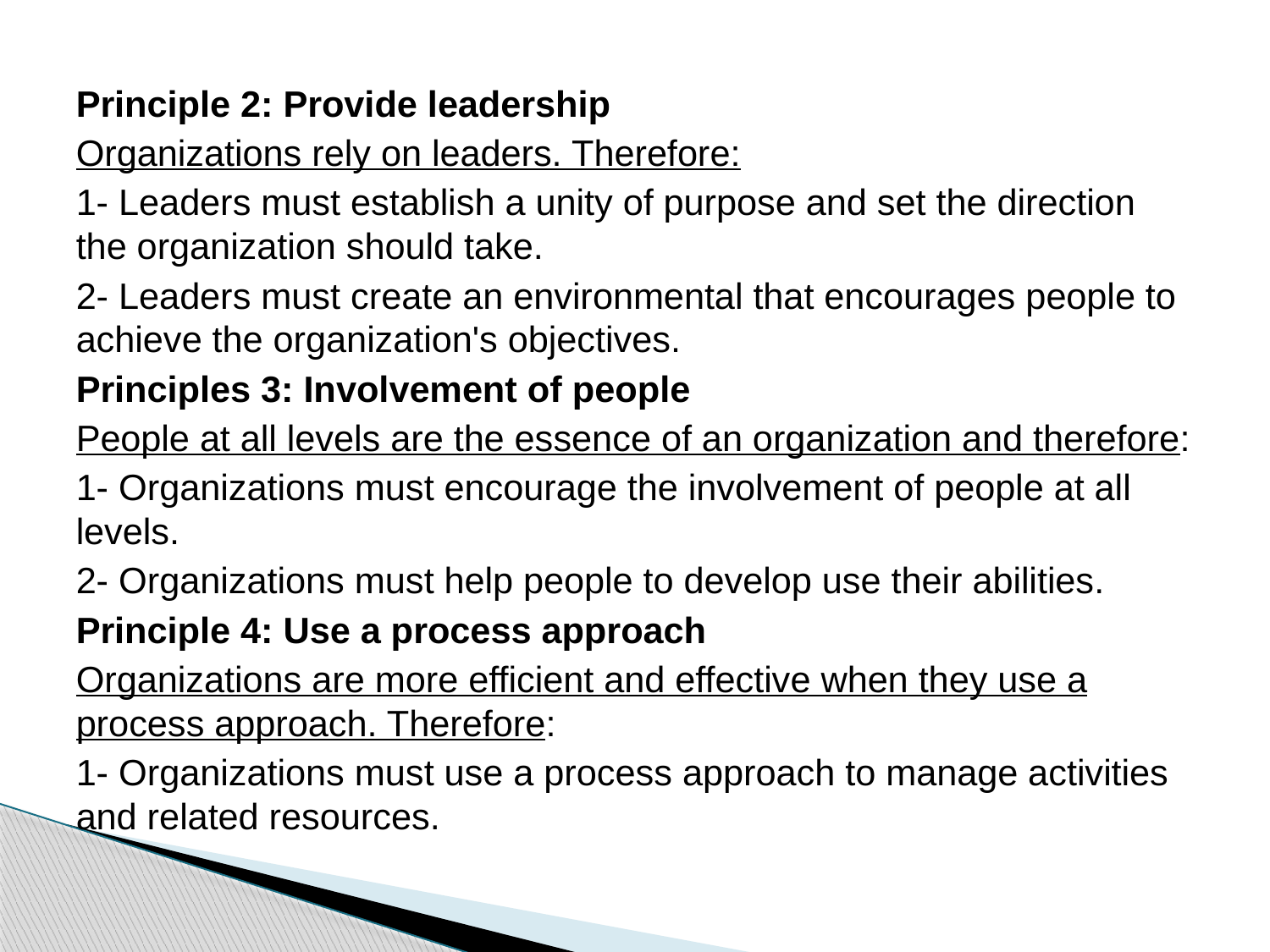

Principle 2: Provide leadership
Organizations rely on leaders. Therefore:
1- Leaders must establish a unity of purpose and set the direction the organization should take.
2- Leaders must create an environmental that encourages people to achieve the organization's objectives.
Principles 3: Involvement of people
People at all levels are the essence of an organization and therefore:
1- Organizations must encourage the involvement of people at all levels.
2- Organizations must help people to develop use their abilities.
Principle 4: Use a process approach
Organizations are more efficient and effective when they use a process approach. Therefore:
1- Organizations must use a process approach to manage activities and related resources.